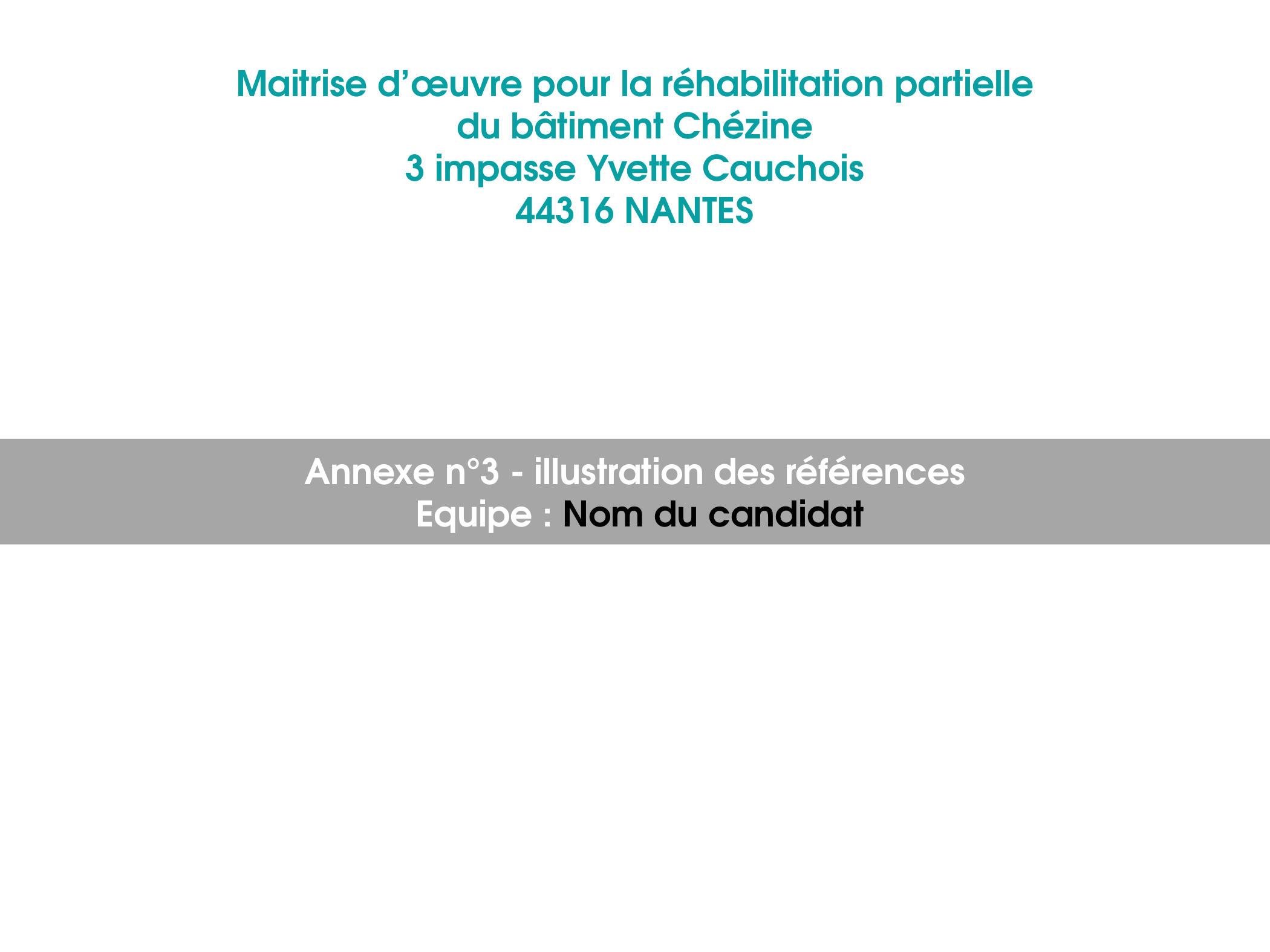

Maitrise d’œuvre pour la réhabilitation partielle
du bâtiment Chézine
3 impasse Yvette Cauchois
44316 NANTES
Annexe n°3 - illustration des références
 Equipe : Nom du candidat